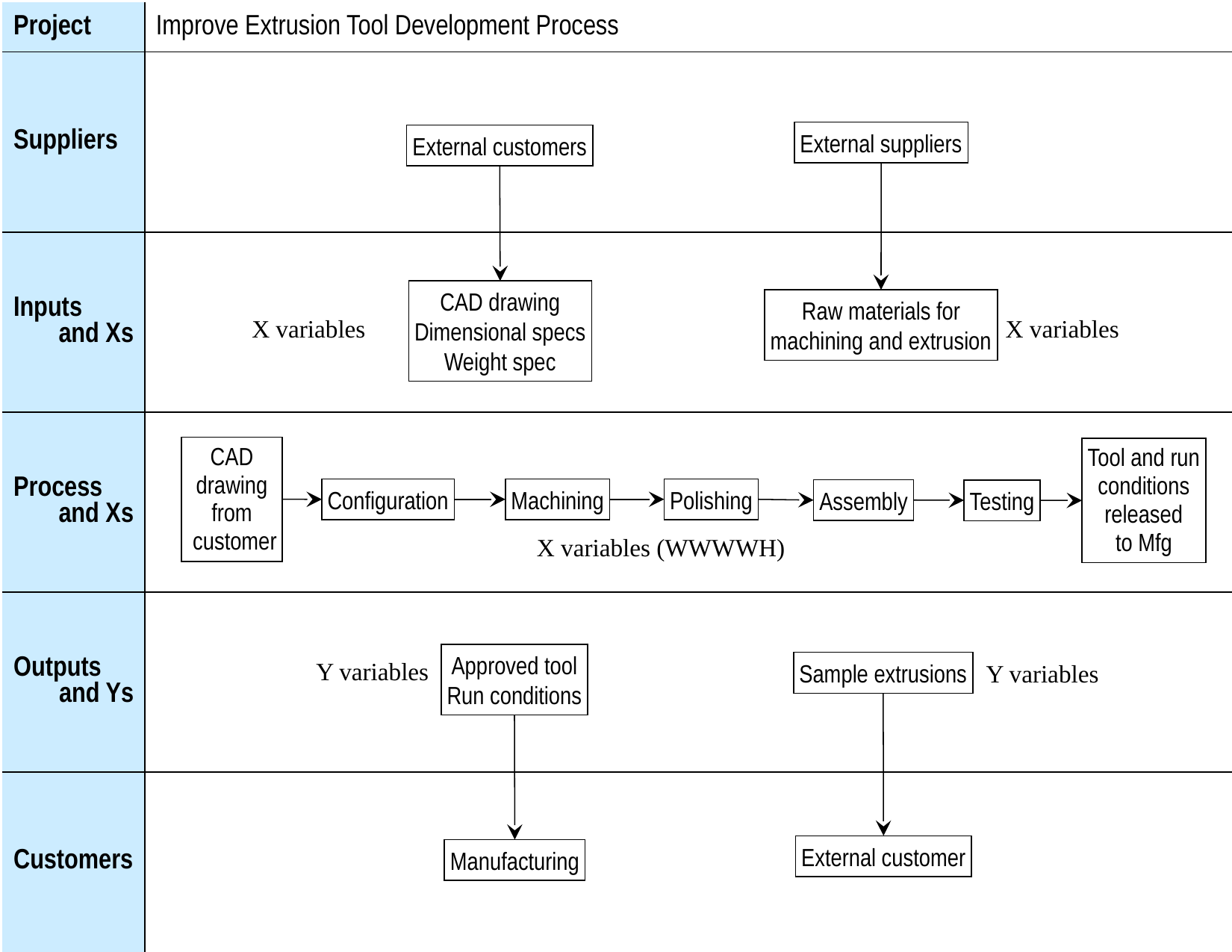

| Project | Improve Extrusion Tool Development Process |
| --- | --- |
| Suppliers |  |
| Inputs and Xs |  |
| Process and Xs |  |
| Outputs and Ys |  |
| Customers |  |
External suppliers
External customers
CAD drawing
Dimensional specs
Weight spec
Raw materials for
machining and extrusion
X variables
X variables
CAD
drawing
from
 customer
Tool and run
conditions
released
to Mfg
Configuration
Machining
Polishing
Assembly
Testing
X variables (WWWWH)
Approved tool
Run conditions
 Y variables
Sample extrusions
 Y variables
External customer
Manufacturing